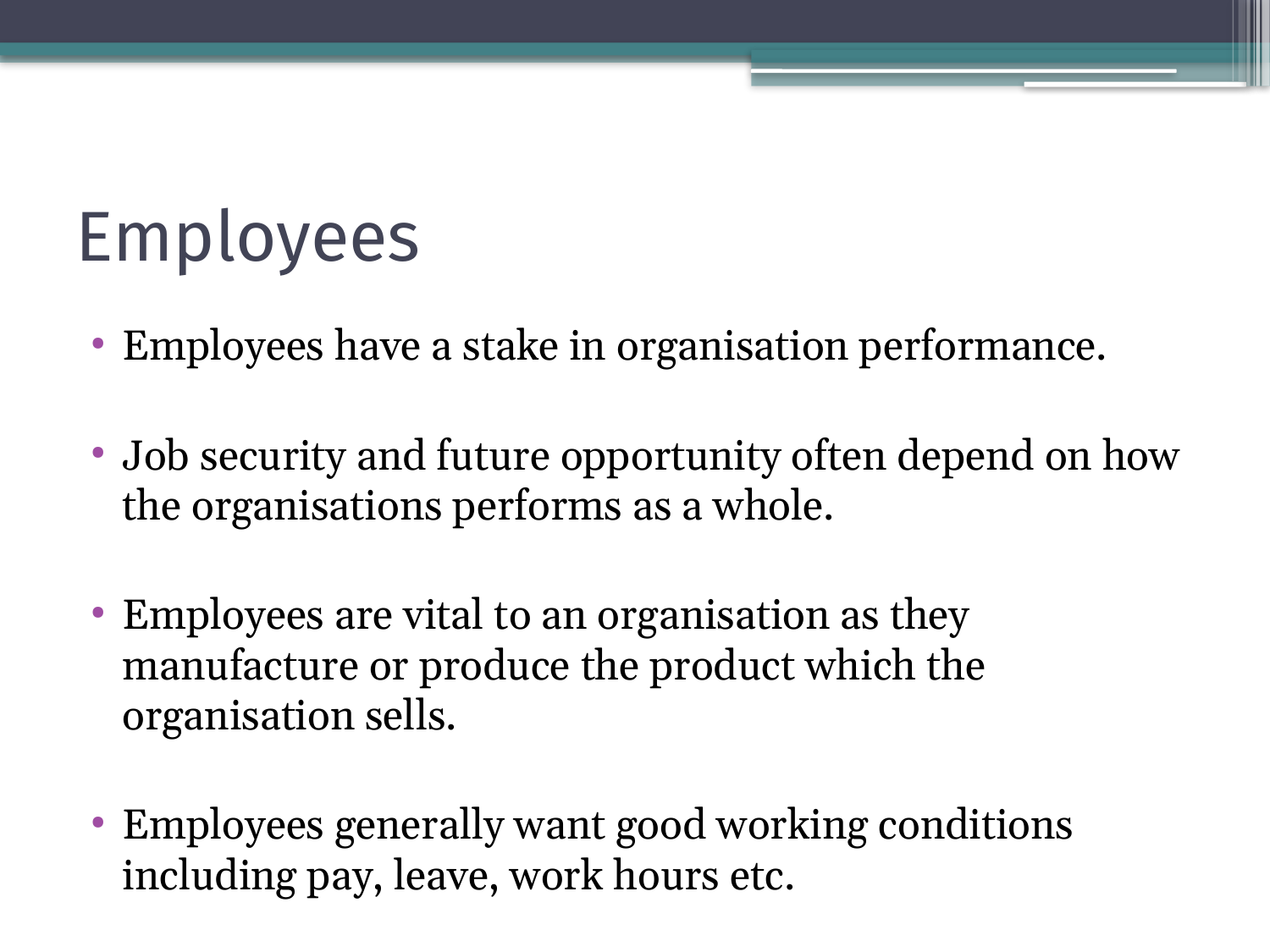

# Employees
Employees have a stake in organisation performance.

Job security and future opportunity often depend on how the organisations performs as a whole.

Employees are vital to an organisation as they manufacture or produce the product which the organisation sells.

Employees generally want good working conditions including pay, leave, work hours etc.